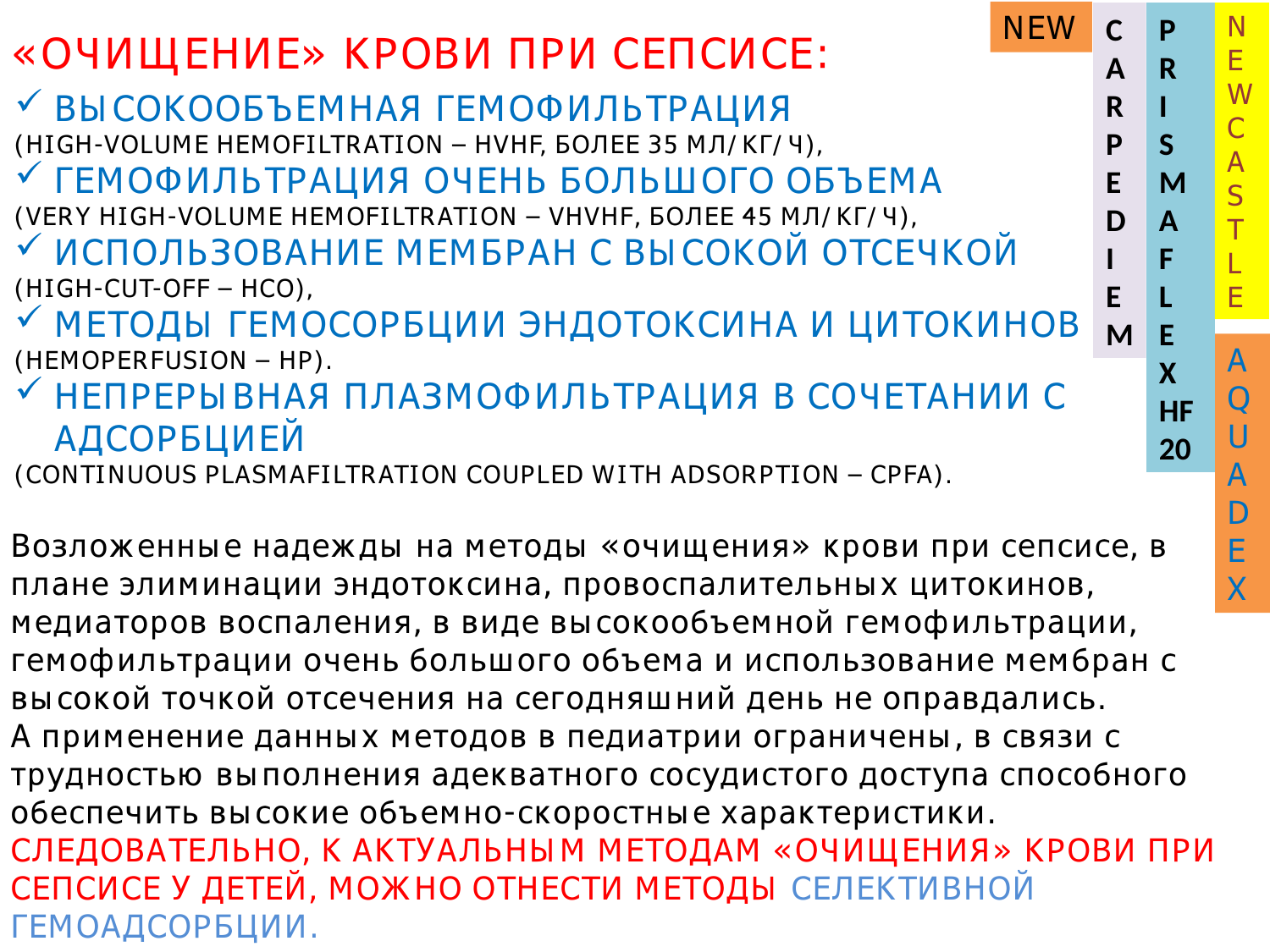

NEW
C
A
R
P
E
D
I
E
M
P
R
I
S
M
A
F
L
E
X
HF
20
N
E
W
C
A
S
T
L
E
«ОЧИЩЕНИЕ» КРОВИ ПРИ СЕПСИСЕ:
ВЫСОКООБЪЕМНАЯ ГЕМОФИЛЬТРАЦИЯ
(HIGH-VOLUME HEMOFILTRATION – HVHF, БОЛЕЕ 35 МЛ/КГ/Ч),
ГЕМОФИЛЬТРАЦИЯ ОЧЕНЬ БОЛЬШОГО ОБЪЕМА
(VERY HIGH-VOLUME HEMOFILTRATION – VHVHF, БОЛЕЕ 45 МЛ/КГ/Ч),
ИСПОЛЬЗОВАНИЕ МЕМБРАН С ВЫСОКОЙ ОТСЕЧКОЙ
(HIGH-CUT-OFF – HCO),
МЕТОДЫ ГЕМОСОРБЦИИ ЭНДОТОКСИНА И ЦИТОКИНОВ
(HEMOPERFUSION – HP).
НЕПРЕРЫВНАЯ ПЛАЗМОФИЛЬТРАЦИЯ В СОЧЕТАНИИ С АДСОРБЦИЕЙ
(CONTINUOUS PLASMAFILTRATION COUPLED WITH ADSORPTION – CPFA).
A
Q
U
A
D
E
X
Возложенные надежды на методы «очищения» крови при сепсисе, в плане элиминации эндотоксина, провоспалительных цитокинов, медиаторов воспаления, в виде высокообъемной гемофильтрации, гемофильтрации очень большого объема и использование мембран с высокой точкой отсечения на сегодняшний день не оправдались.
А применение данных методов в педиатрии ограничены, в связи с трудностью выполнения адекватного сосудистого доступа способного обеспечить высокие объемно-скоростные характеристики.
СЛЕДОВАТЕЛЬНО, К АКТУАЛЬНЫМ МЕТОДАМ «ОЧИЩЕНИЯ» КРОВИ ПРИ СЕПСИСЕ У ДЕТЕЙ, МОЖНО ОТНЕСТИ МЕТОДЫ СЕЛЕКТИВНОЙ ГЕМОАДСОРБЦИИ.